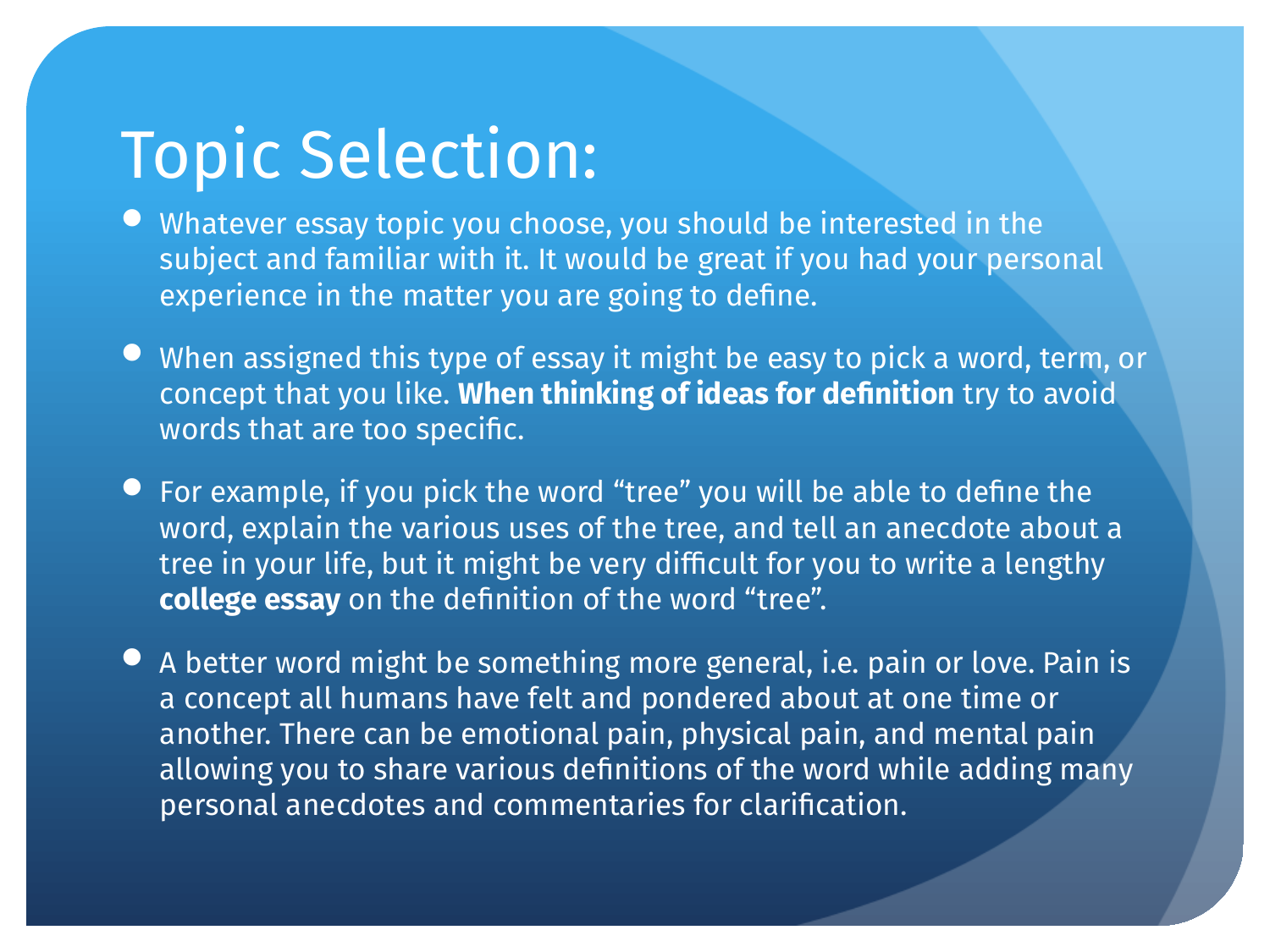

# Topic Selection:
Whatever essay topic you choose, you should be interested in the subject and familiar with it. It would be great if you had your personal experience in the matter you are going to define.
When assigned this type of essay it might be easy to pick a word, term, or concept that you like. When thinking of ideas for definition try to avoid words that are too specific.
For example, if you pick the word “tree” you will be able to define the word, explain the various uses of the tree, and tell an anecdote about a tree in your life, but it might be very difficult for you to write a lengthy college essay on the definition of the word “tree”.
A better word might be something more general, i.e. pain or love. Pain is a concept all humans have felt and pondered about at one time or another. There can be emotional pain, physical pain, and mental pain allowing you to share various definitions of the word while adding many personal anecdotes and commentaries for clarification.